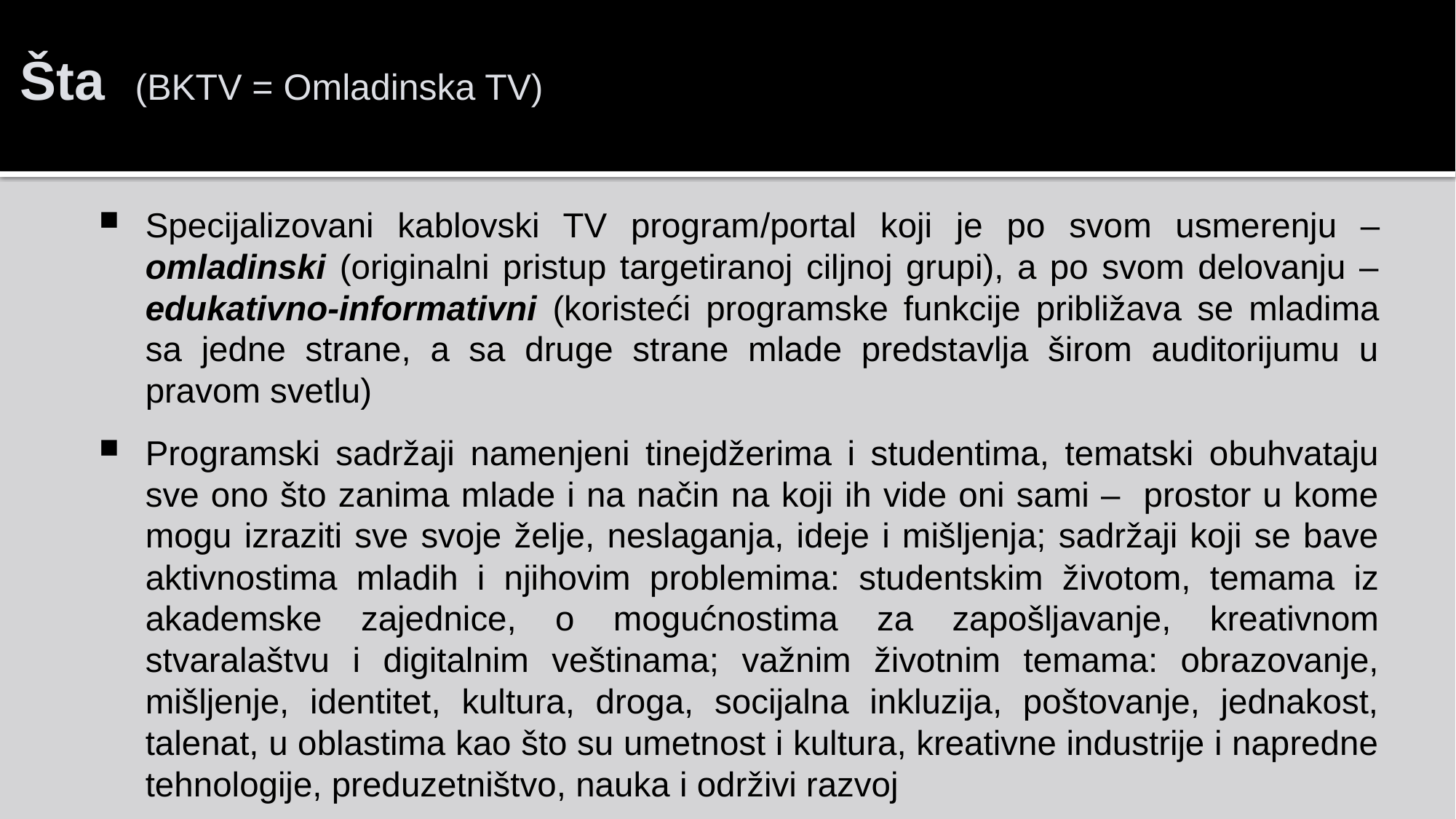

Šta  (BKTV = Omladinska TV)

Specijalizovani kablovski TV program/portal koji je po svom usmerenju – omladinski (originalni pristup targetiranoj ciljnoj grupi), a po svom delovanju – edukativno-informativni (koristeći programske funkcije približava se mladima sa jedne strane, a sa druge strane mlade predstavlja širom auditorijumu u pravom svetlu)

Programski sadržaji namenjeni tinejdžerima i studentima, tematski obuhvataju sve ono što zanima mlade i na način na koji ih vide oni sami –  prostor u kome mogu izraziti sve svoje želje, neslaganja, ideje i mišljenja; sadržaji koji se bave aktivnostima mladih i njihovim problemima: studentskim životom, temama iz akademske zajednice, o mogućnostima za zapošljavanje, kreativnom stvaralaštvu i digitalnim veštinama; važnim životnim temama: obrazovanje, mišljenje, identitet, kultura, droga, socijalna inkluzija, poštovanje, jednakost, talenat, u oblastima kao što su umetnost i kultura, kreativne industrije i napredne tehnologije, preduzetništvo, nauka i održivi razvoj